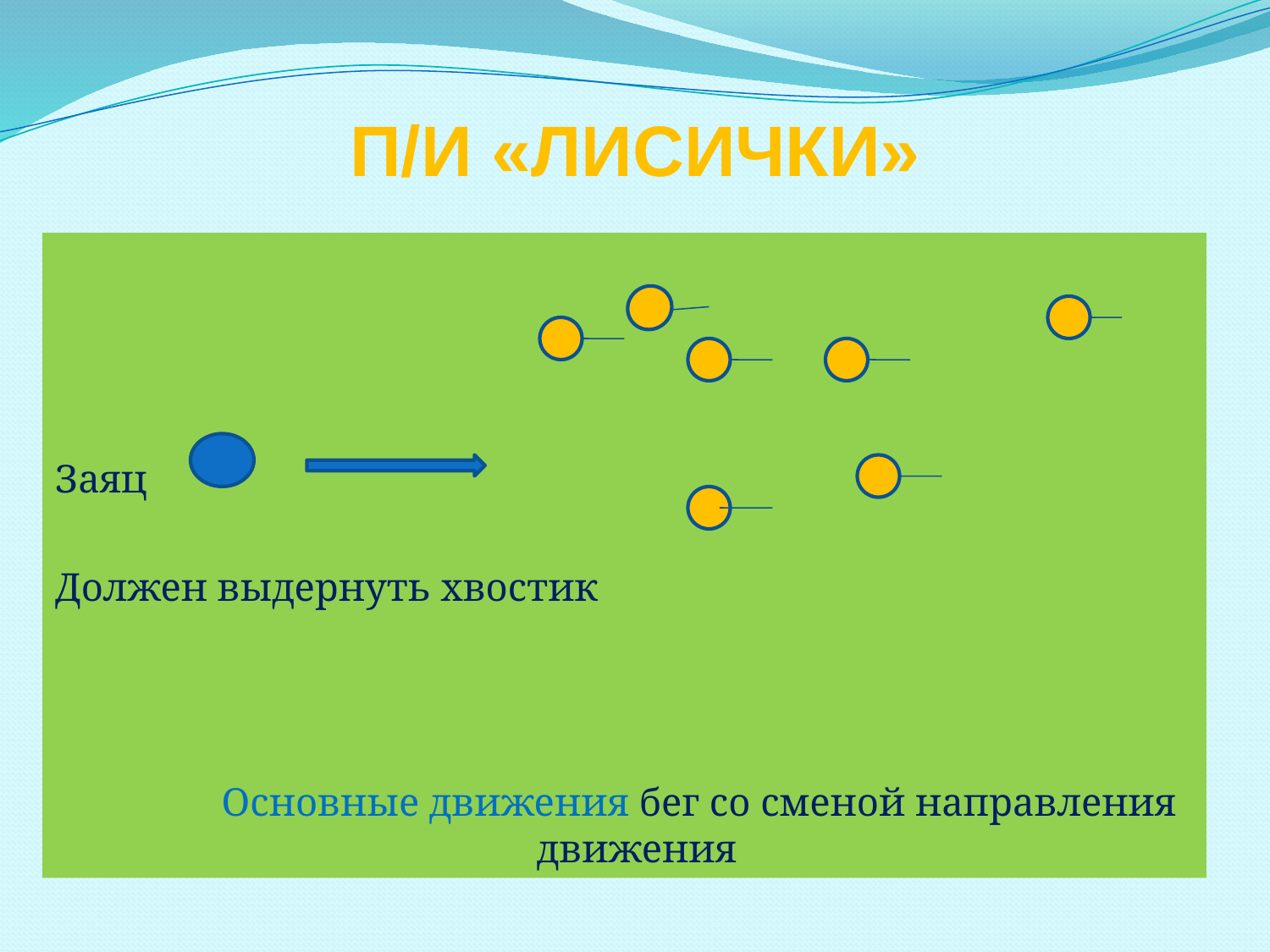

# П/И «Лисички»

Заяц

Должен выдернуть хвостик

               Основные движения бег со сменой направления движения